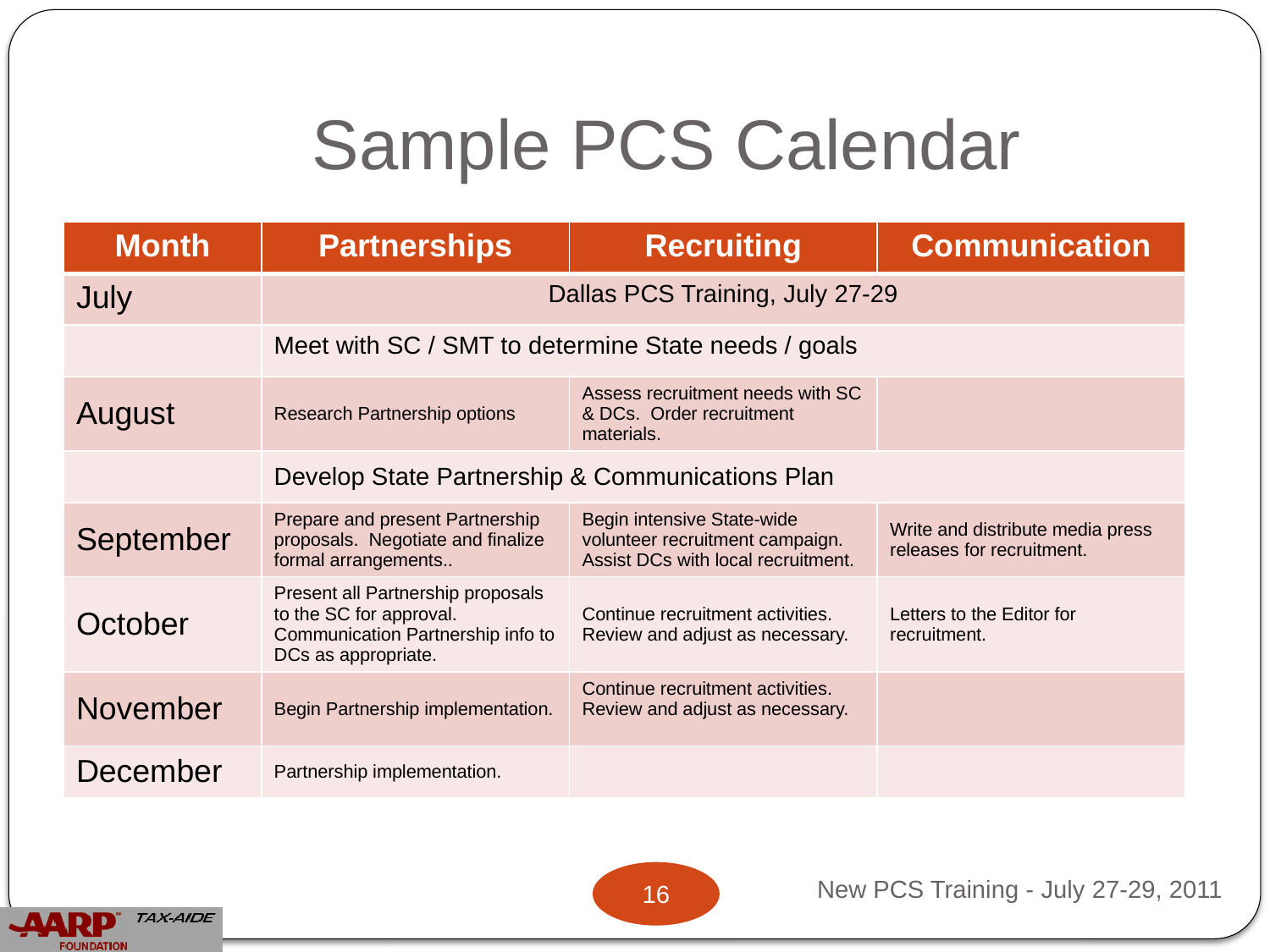

# Sample PCS Calendar
| Month | Partnerships | Recruiting | Communication |
| --- | --- | --- | --- |
| July | Dallas PCS Training, July 27-29 |  |  |
|  | Meet with SC / SMT to determine State needs / goals |  |  |
| August | Research Partnership options | Assess recruitment needs with SC & DCs. Order recruitment materials. |  |
|  | Develop State Partnership & Communications Plan |  |  |
| September | Prepare and present Partnership proposals. Negotiate and finalize formal arrangements.. | Begin intensive State-wide volunteer recruitment campaign. Assist DCs with local recruitment. | Write and distribute media press releases for recruitment. |
| October | Present all Partnership proposals to the SC for approval. Communication Partnership info to DCs as appropriate. | Continue recruitment activities. Review and adjust as necessary. | Letters to the Editor for recruitment. |
| November | Begin Partnership implementation. | Continue recruitment activities. Review and adjust as necessary. |  |
| December | Partnership implementation. |  |  |
New PCS Training - July 27-29, 2011
16